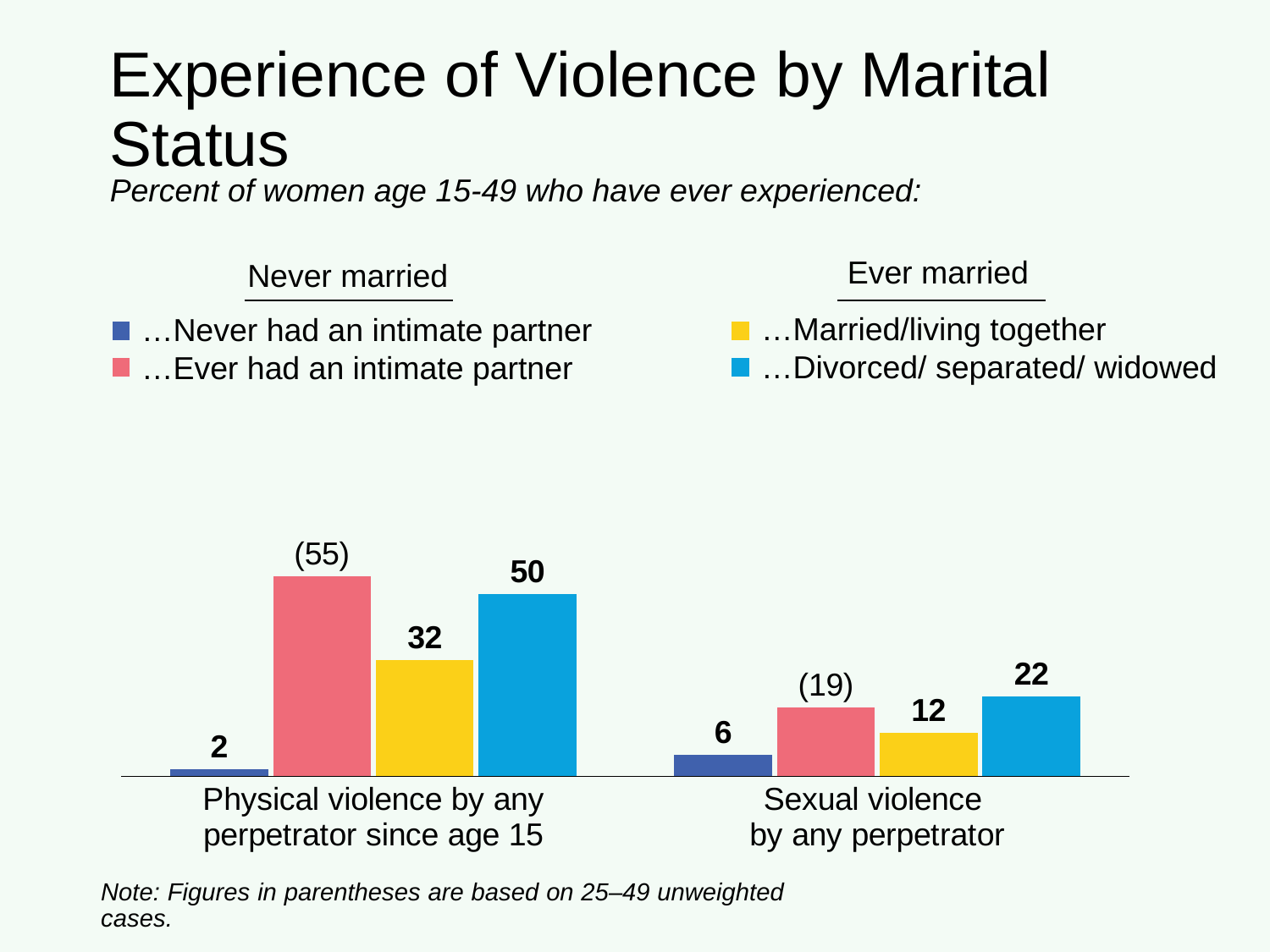

# Experience of Violence by Marital Status
Percent of women age 15-49 who have ever experienced:
Ever married
Never married
…Married/living together
…Divorced/ separated/ widowed
…Never had an intimate partner
…Ever had an intimate partner

### Chart

| Category | Never had an intimate partner | Ever had an intimate partner | Married/ living together | Divorced/ separated/ widowed |
|---|---|---|---|---|
| Physical violence by any perpetrator since age 15 | 2.0 | 55.0 | 32.0 | 50.0 |
| Sexual violence
by any perpetrator | 6.0 | 19.0 | 12.0 | 22.0 |
Note: Figures in parentheses are based on 25–49 unweighted cases.